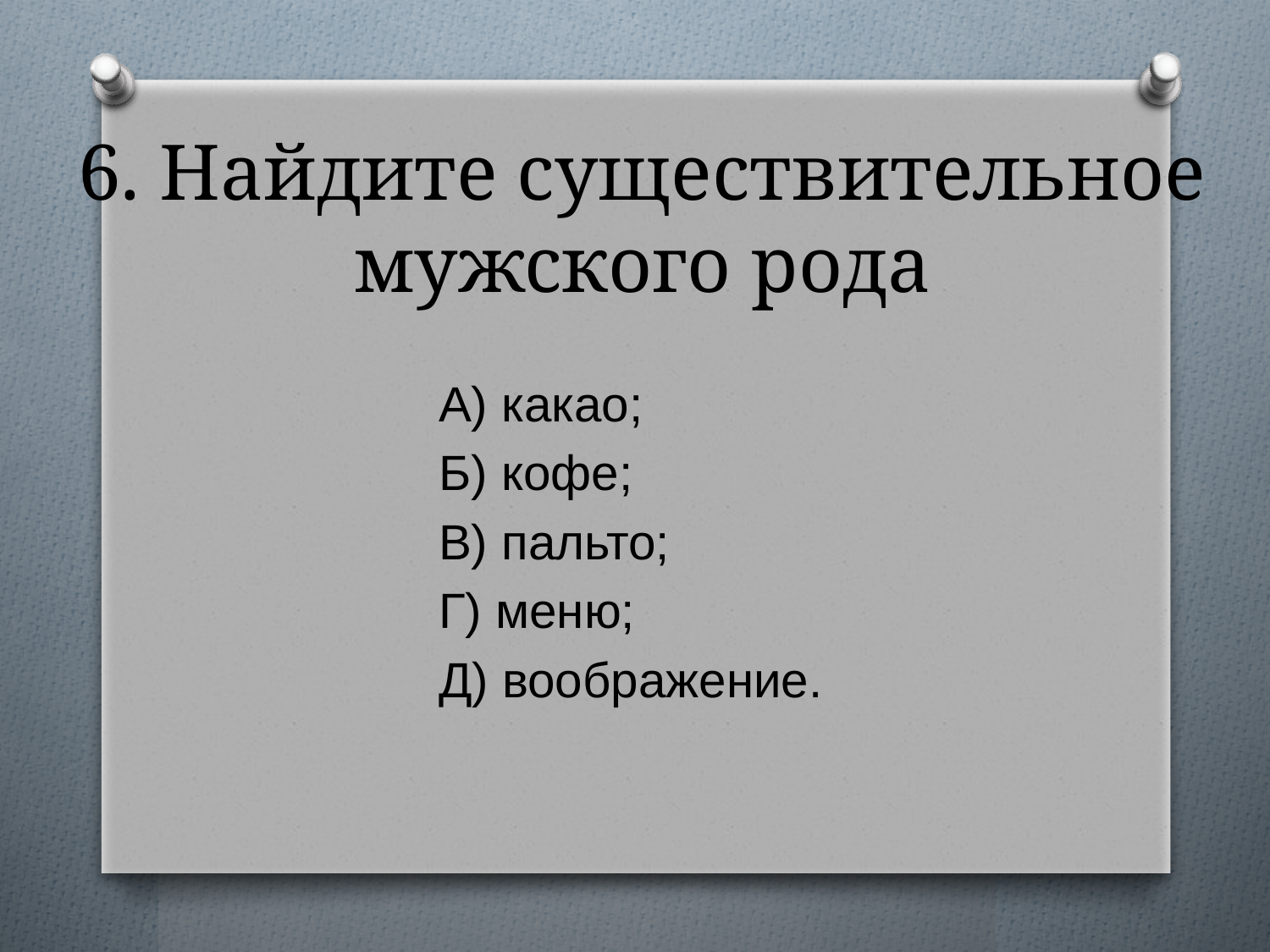

# 6. Найдите существительное мужского рода
А) какао;
Б) кофе;
В) пальто;
Г) меню;
Д) воображение.